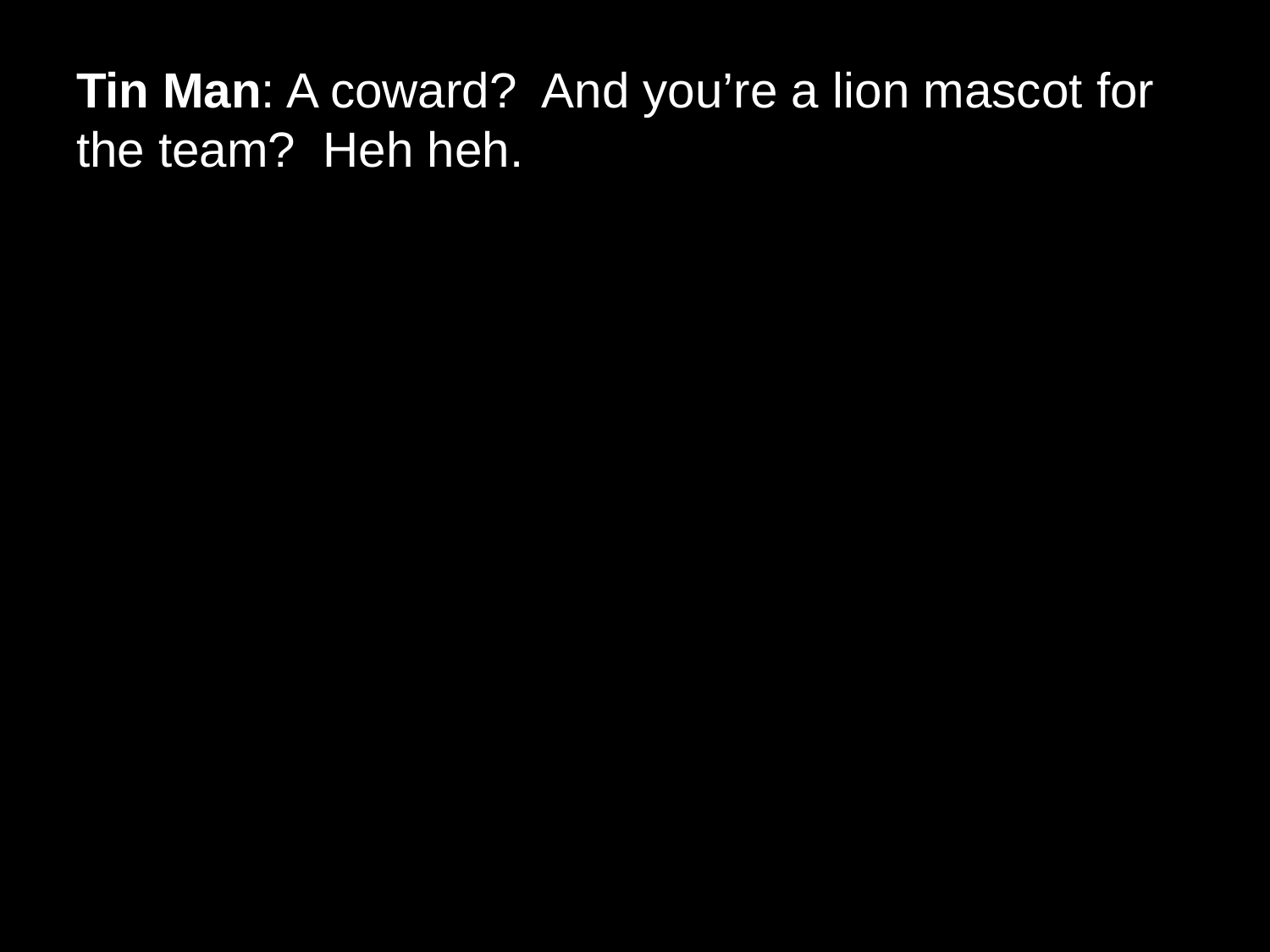

# Tin Man: A coward?  And you’re a lion mascot for the team?  Heh heh.